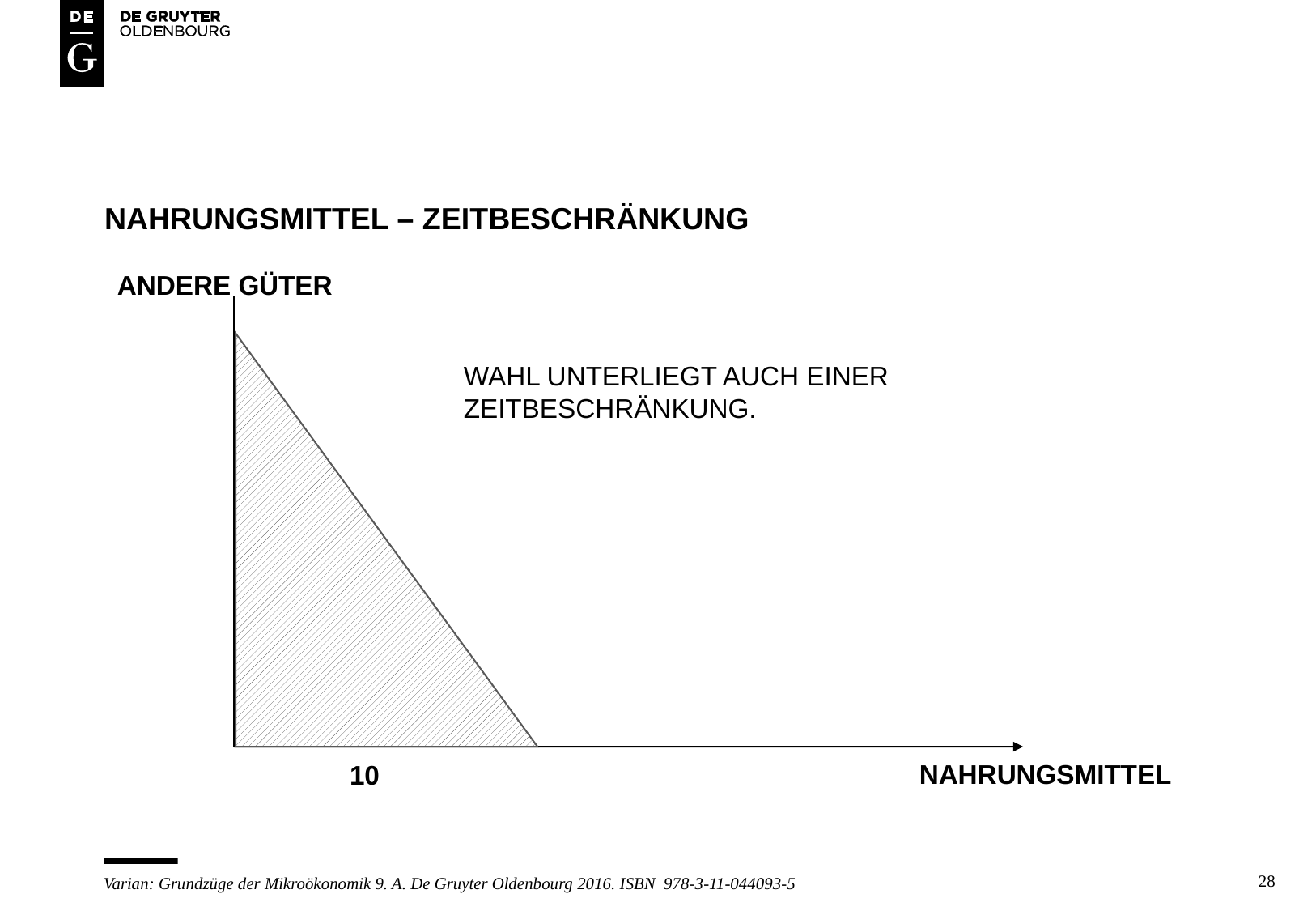

# Nahrungsmittel – Zeitbeschränkung
ANDERE GÜTER

WAHL UNTERLIEGT AUCH EINER
ZEITBESCHRÄNKUNG.

NAHRUNGSMITTEL
10
28
Varian: Grundzüge der Mikroökonomik 9. A. De Gruyter Oldenbourg 2016. ISBN  978-3-11-044093-5